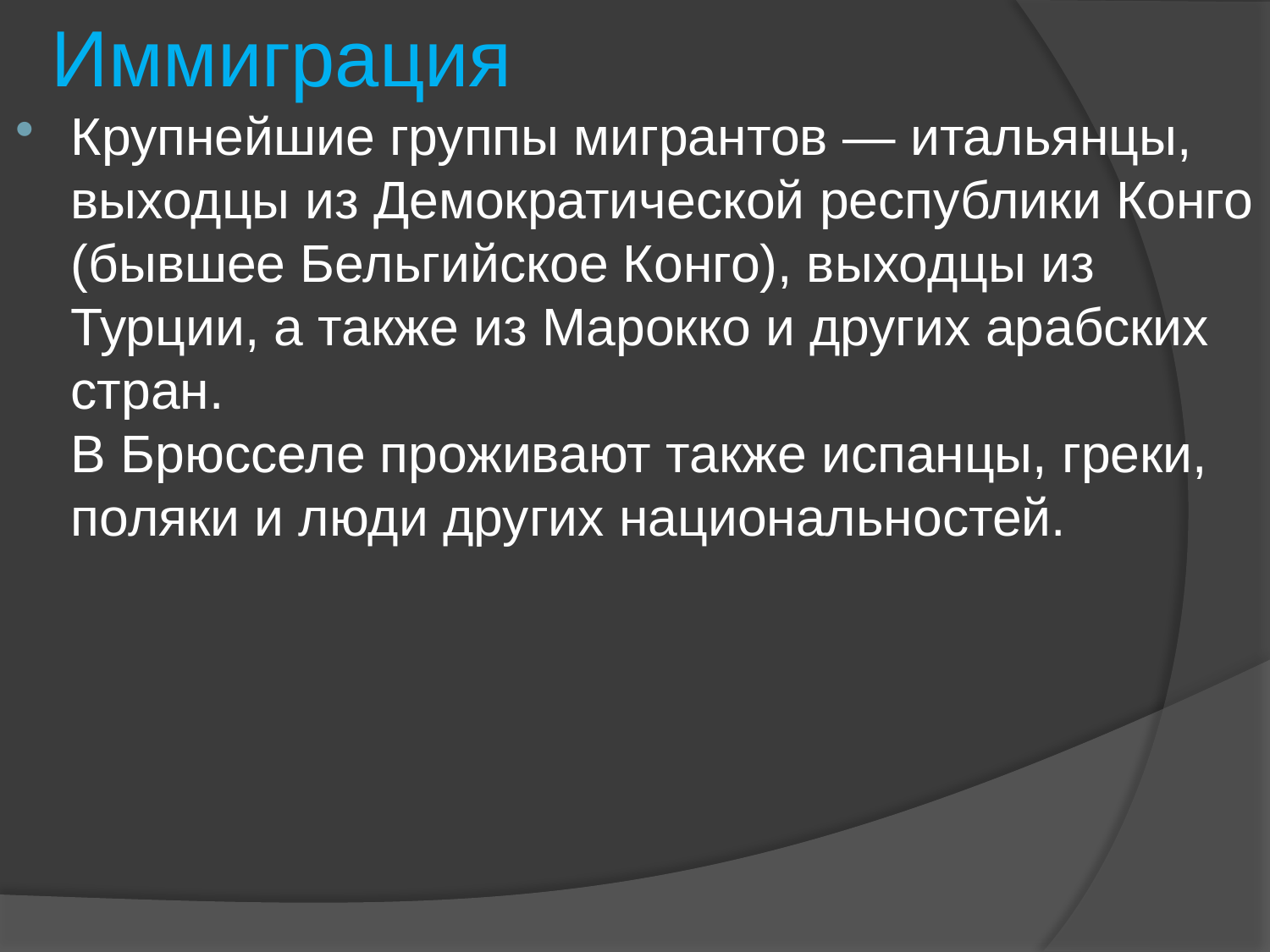

# Иммиграция
Крупнейшие группы мигрантов — итальянцы, выходцы из Демократической республики Конго (бывшее Бельгийское Конго), выходцы из Турции, а также из Марокко и других арабских стран.
В Брюсселе проживают также испанцы, греки, поляки и люди других национальностей.